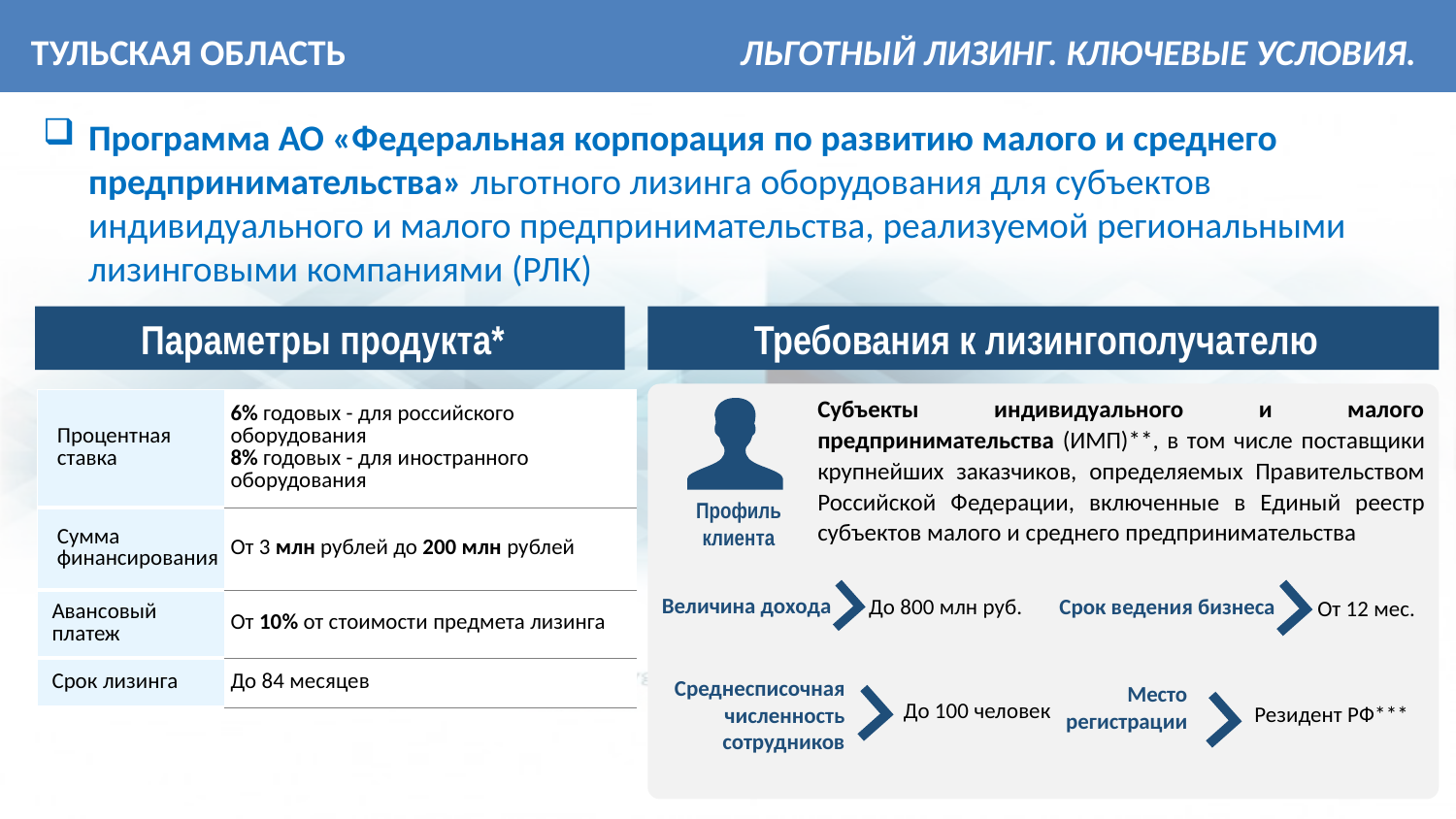

ТУЛЬСКАЯ ОБЛАСТЬ
ЛЬГОТНЫЙ ЛИЗИНГ. КЛЮЧЕВЫЕ УСЛОВИЯ.
Программа АО «Федеральная корпорация по развитию малого и среднего предпринимательства» льготного лизинга оборудования для субъектов индивидуального и малого предпринимательства, реализуемой региональными лизинговыми компаниями (РЛК)
Параметры продукта*
Требования к лизингополучателю
Субъекты индивидуального и малого предпринимательства (ИМП)**, в том числе поставщики крупнейших заказчиков, определяемых Правительством Российской Федерации, включенные в Единый реестр субъектов малого и среднего предпринимательства

| Процентная ставка | 6% годовых - для российского оборудования 8% годовых - для иностранного оборудования |
| --- | --- |
| Сумма финансирования | От 3 млн рублей до 200 млн рублей |
| Авансовый платеж | От 10% от стоимости предмета лизинга |
| Срок лизинга | До 84 месяцев |

Профиль клиента
Величина дохода
До 800 млн руб.
Срок ведения бизнеса
От 12 мес.

Среднесписочная численность сотрудников
Место регистрации
Резидент РФ***

До 100 человек